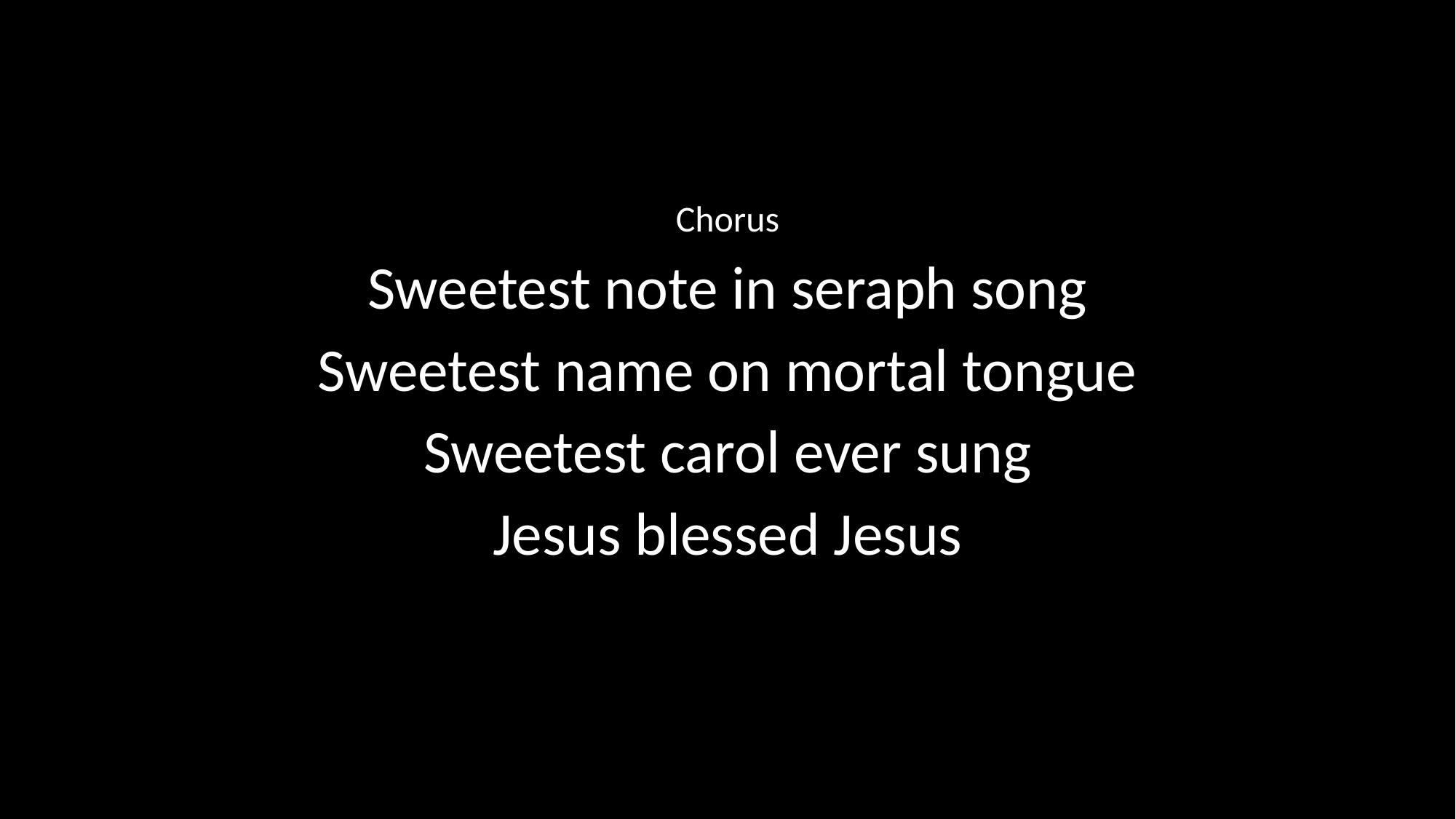

Chorus
Sweetest note in seraph song
Sweetest name on mortal tongue
Sweetest carol ever sung
Jesus blessed Jesus